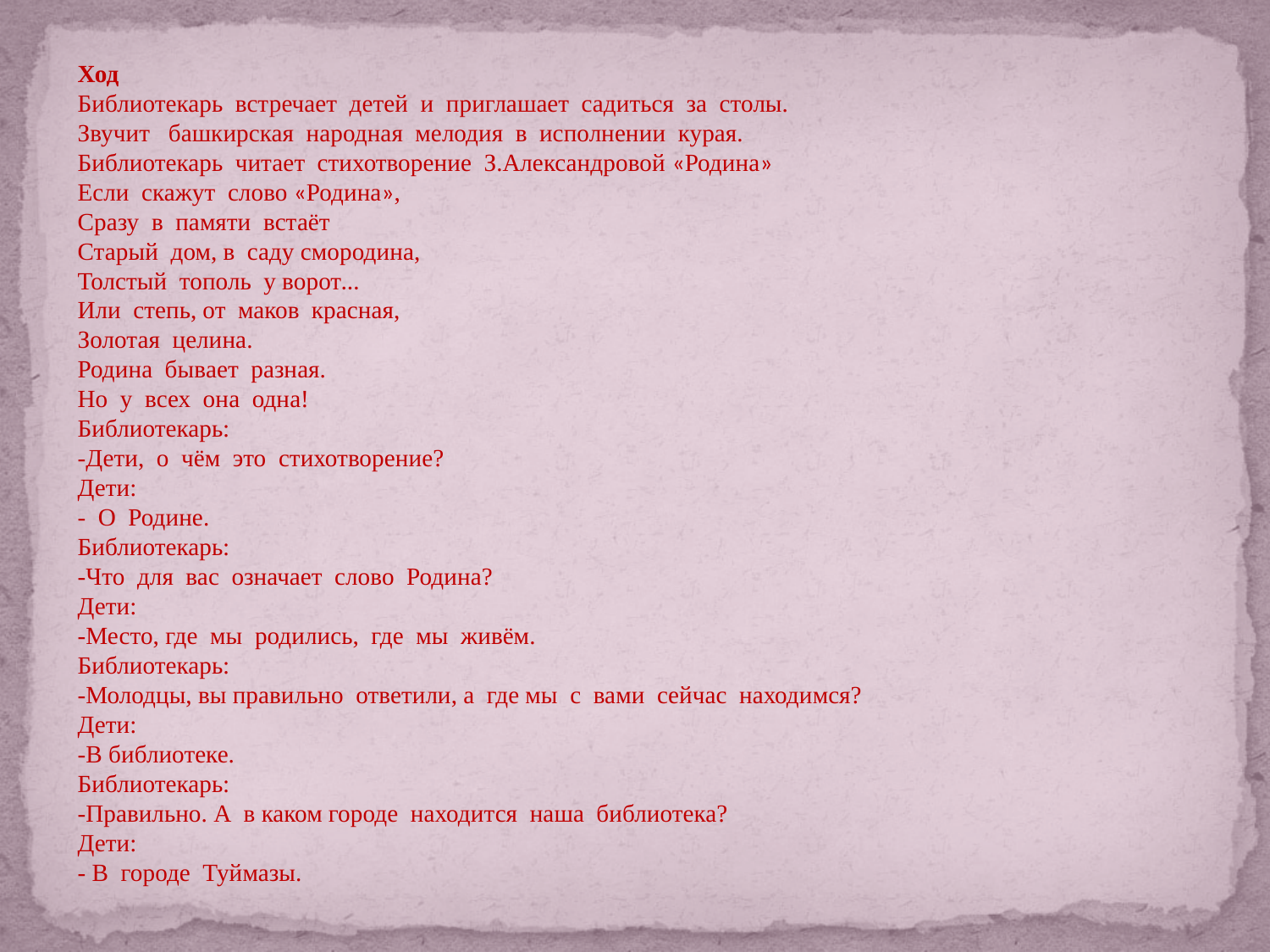

Ход
Библиотекарь  встречает  детей  и  приглашает  садиться  за  столы.
Звучит   башкирская  народная  мелодия  в  исполнении  курая.
Библиотекарь  читает  стихотворение  З.Александровой «Родина»
Если  скажут  слово «Родина»,
Сразу  в  памяти  встаёт
Старый  дом, в  саду смородина,
Толстый  тополь  у ворот…
Или  степь, от  маков  красная,
Золотая  целина.
Родина  бывает  разная.
Но  у  всех  она  одна!
Библиотекарь:
-Дети,  о  чём  это  стихотворение?
Дети:
-  О  Родине.
Библиотекарь:
-Что  для  вас  означает  слово  Родина?
Дети:
-Место, где  мы  родились,  где  мы  живём.
Библиотекарь:
-Молодцы, вы правильно  ответили, а  где мы  с  вами  сейчас  находимся?
Дети:
-В библиотеке.
Библиотекарь:
-Правильно. А  в каком городе  находится  наша  библиотека?
Дети:
- В  городе  Туймазы.